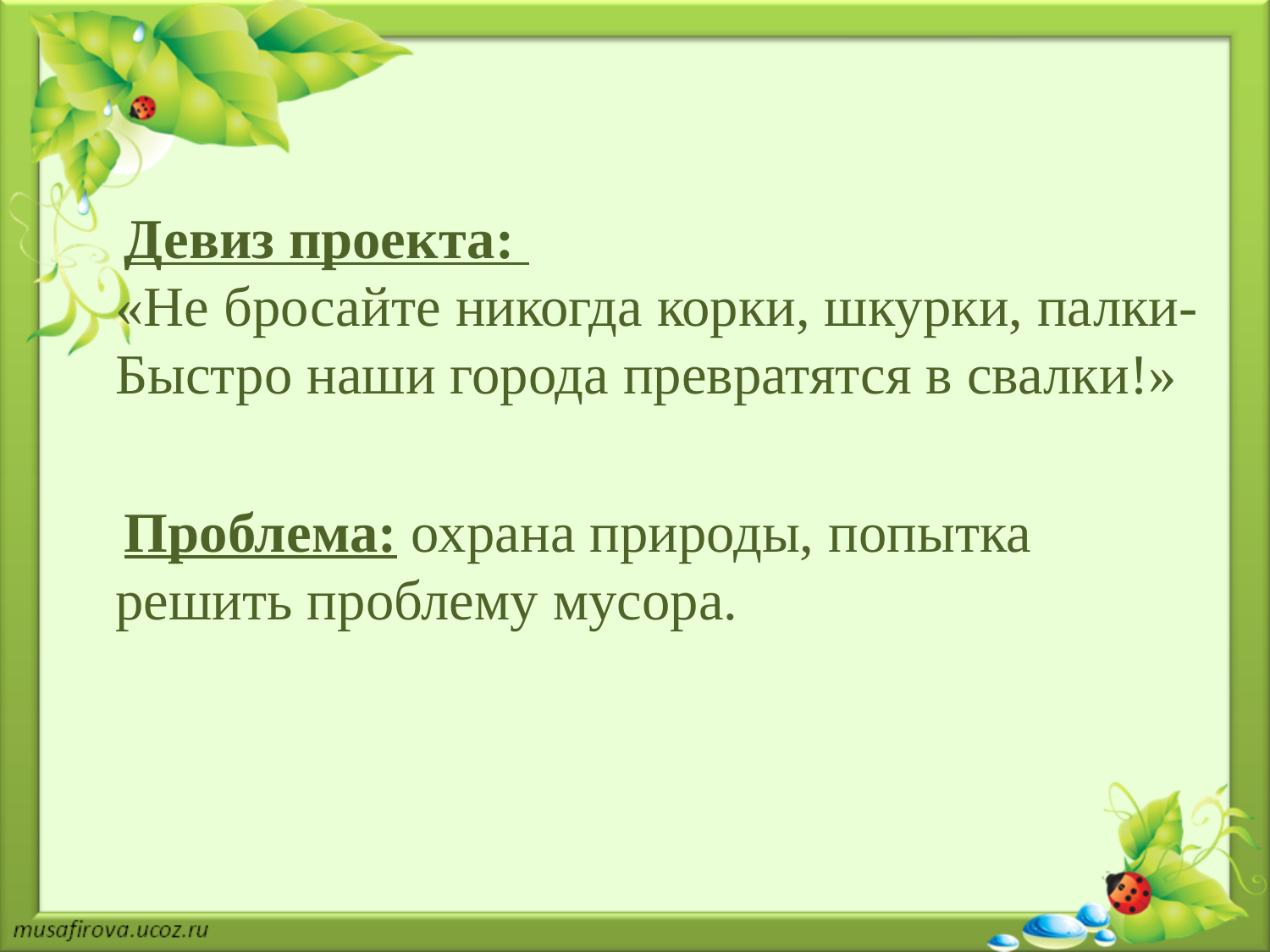

#
    Девиз проекта:
«Не бросайте никогда корки, шкурки, палки-
Быстро наши города превратятся в свалки!»

    Проблема: охрана природы, попытка             решить проблему мусора.